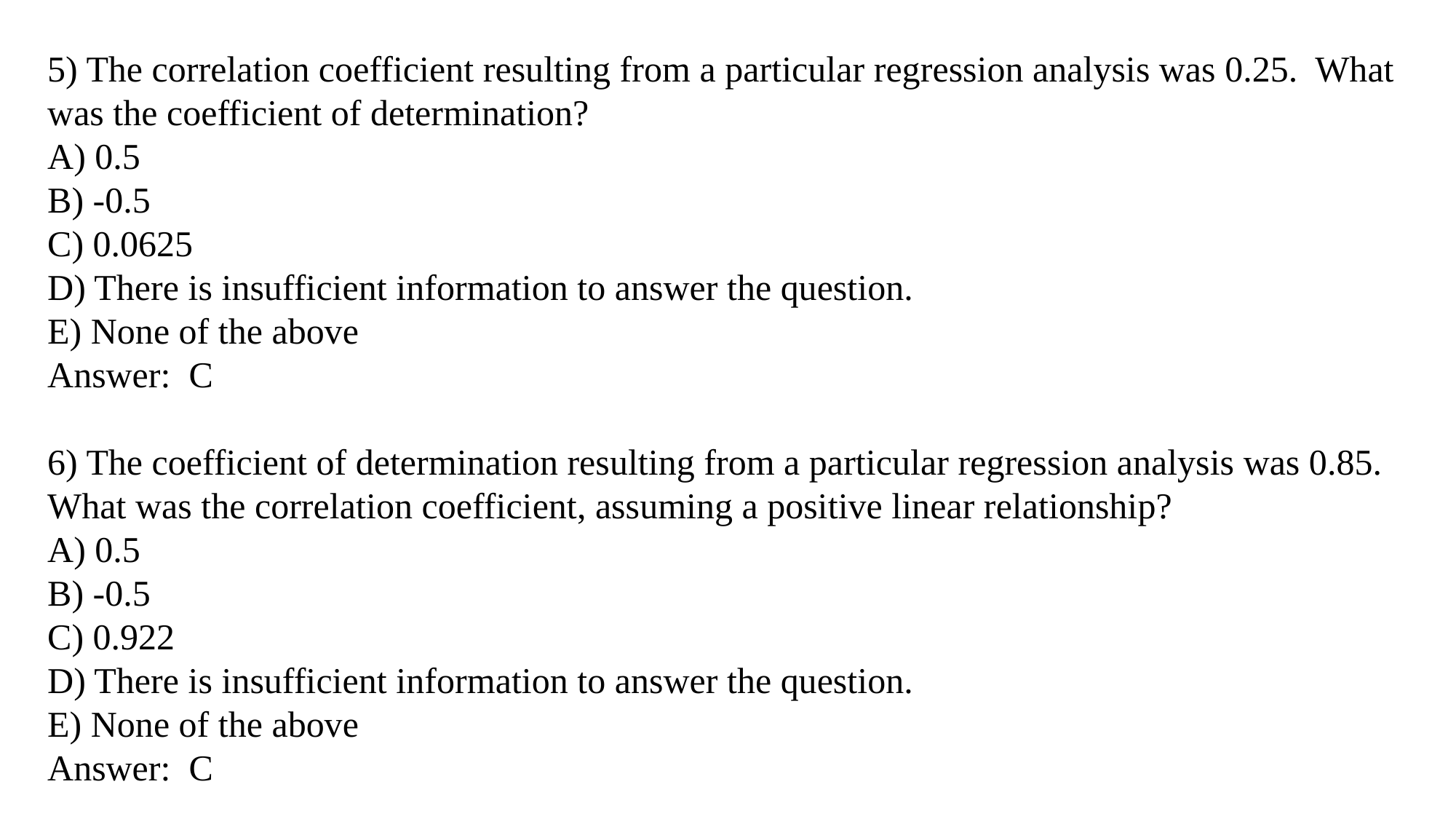

5) The correlation coefficient resulting from a particular regression analysis was 0.25.  What was the coefficient of determination?
A) 0.5
B) -0.5
C) 0.0625
D) There is insufficient information to answer the question.
E) None of the above
Answer:  C

6) The coefficient of determination resulting from a particular regression analysis was 0.85.  What was the correlation coefficient, assuming a positive linear relationship?
A) 0.5
B) -0.5
C) 0.922
D) There is insufficient information to answer the question.
E) None of the above
Answer:  C